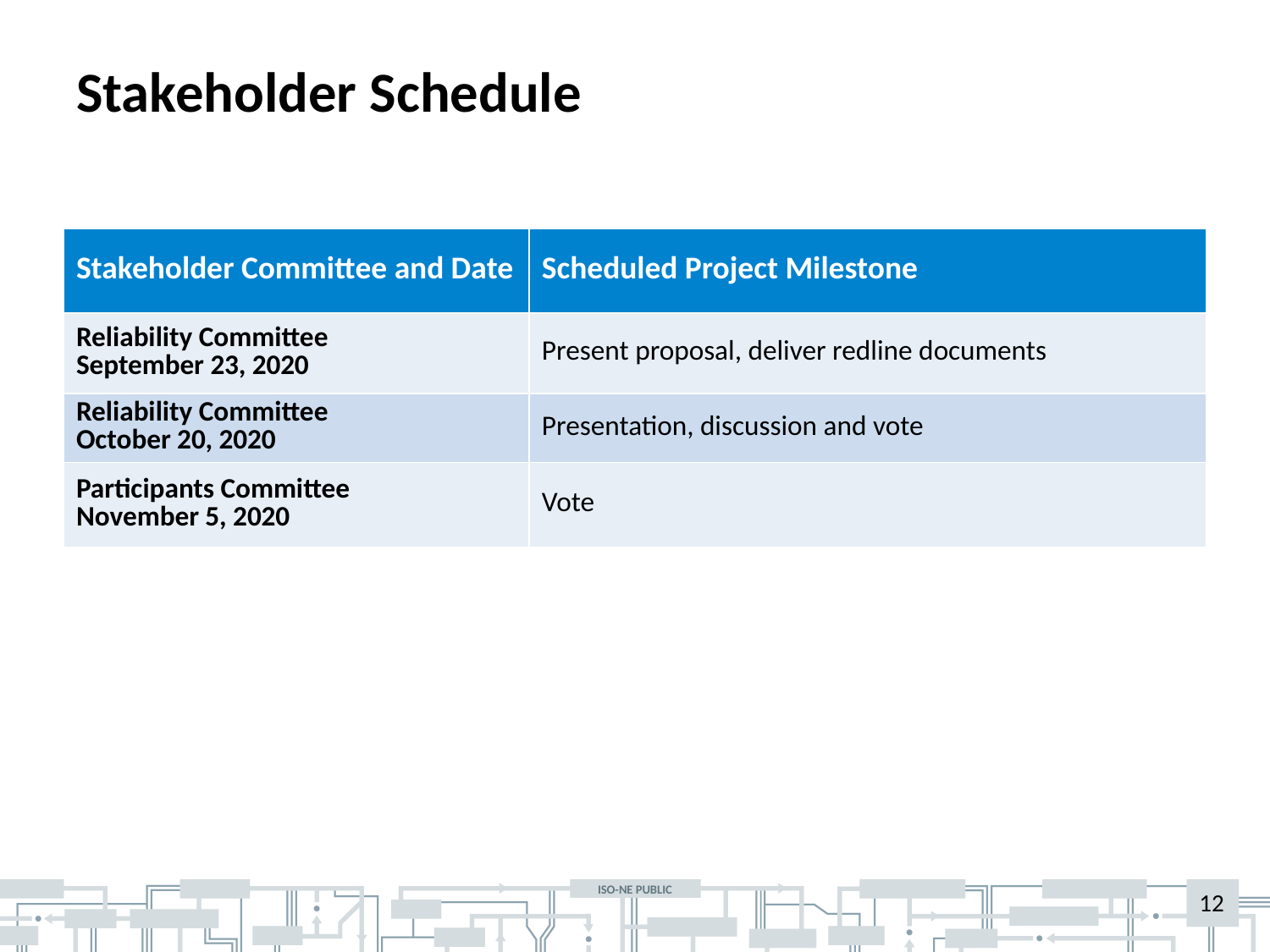

# Stakeholder Schedule
| Stakeholder Committee and Date | Scheduled Project Milestone |
| --- | --- |
| Reliability Committee September 23, 2020 | Present proposal, deliver redline documents |
| Reliability Committee October 20, 2020 | Presentation, discussion and vote |
| Participants Committee November 5, 2020 | Vote |
12